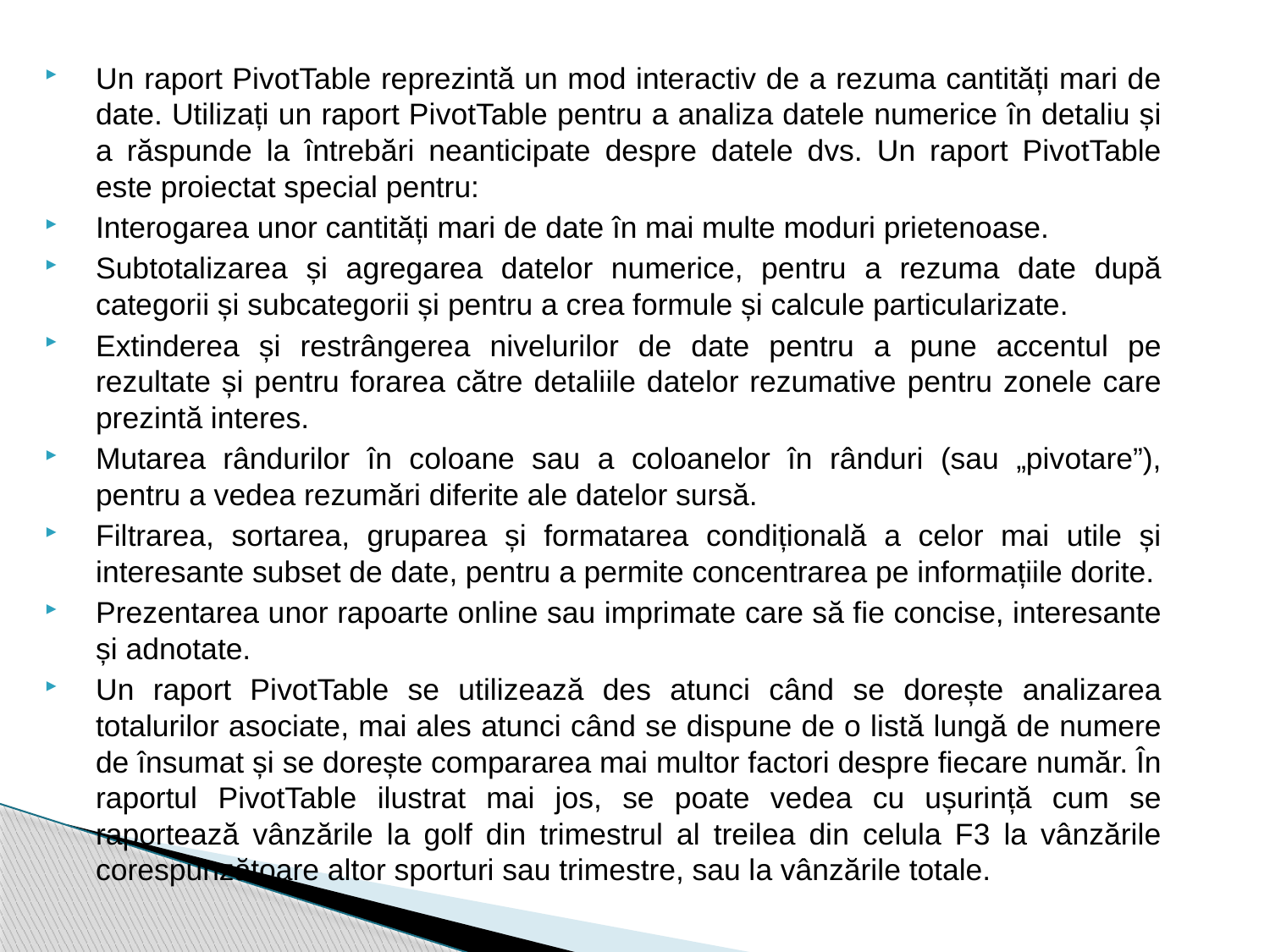

Un raport PivotTable reprezintă un mod interactiv de a rezuma cantități mari de date. Utilizați un raport PivotTable pentru a analiza datele numerice în detaliu și a răspunde la întrebări neanticipate despre datele dvs. Un raport PivotTable este proiectat special pentru:
Interogarea unor cantități mari de date în mai multe moduri prietenoase.
Subtotalizarea și agregarea datelor numerice, pentru a rezuma date după categorii și subcategorii și pentru a crea formule și calcule particularizate.
Extinderea și restrângerea nivelurilor de date pentru a pune accentul pe rezultate și pentru forarea către detaliile datelor rezumative pentru zonele care prezintă interes.
Mutarea rândurilor în coloane sau a coloanelor în rânduri (sau „pivotare”), pentru a vedea rezumări diferite ale datelor sursă.
Filtrarea, sortarea, gruparea și formatarea condițională a celor mai utile și interesante subset de date, pentru a permite concentrarea pe informațiile dorite.
Prezentarea unor rapoarte online sau imprimate care să fie concise, interesante și adnotate.
Un raport PivotTable se utilizează des atunci când se dorește analizarea totalurilor asociate, mai ales atunci când se dispune de o listă lungă de numere de însumat și se dorește compararea mai multor factori despre fiecare număr. În raportul PivotTable ilustrat mai jos, se poate vedea cu ușurință cum se raportează vânzările la golf din trimestrul al treilea din celula F3 la vânzările corespunzătoare altor sporturi sau trimestre, sau la vânzările totale.